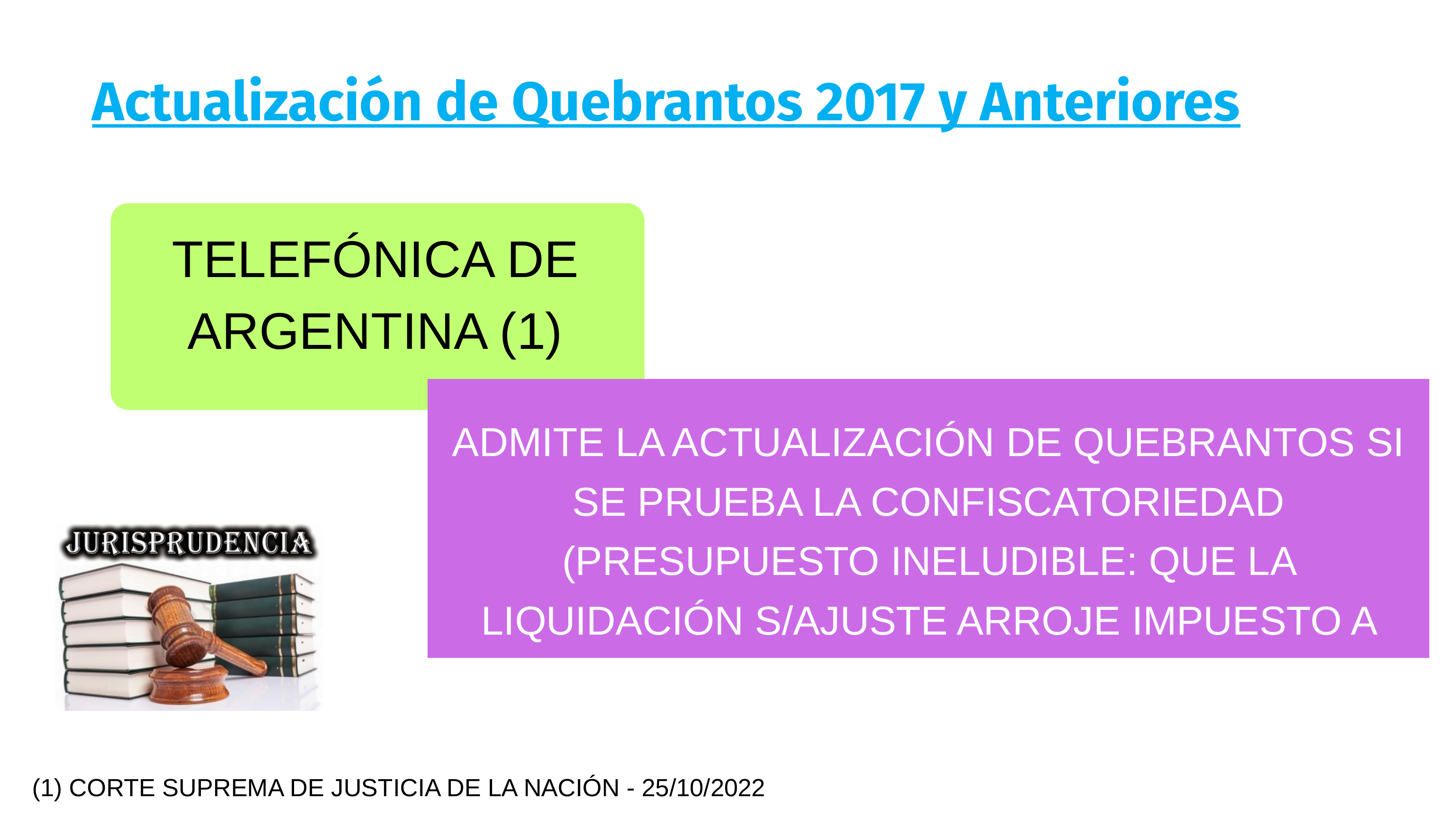

Actualización de Quebrantos 2017 y Anteriores

TELEFÓNICA DE ARGENTINA (1)

ADMITE LA ACTUALIZACIÓN DE QUEBRANTOS SI SE PRUEBA LA CONFISCATORIEDAD (PRESUPUESTO INELUDIBLE: QUE LA LIQUIDACIÓN S/AJUSTE ARROJE IMPUESTO A PAGAR)

(1) CORTE SUPREMA DE JUSTICIA DE LA NACIÓN - 25/10/2022